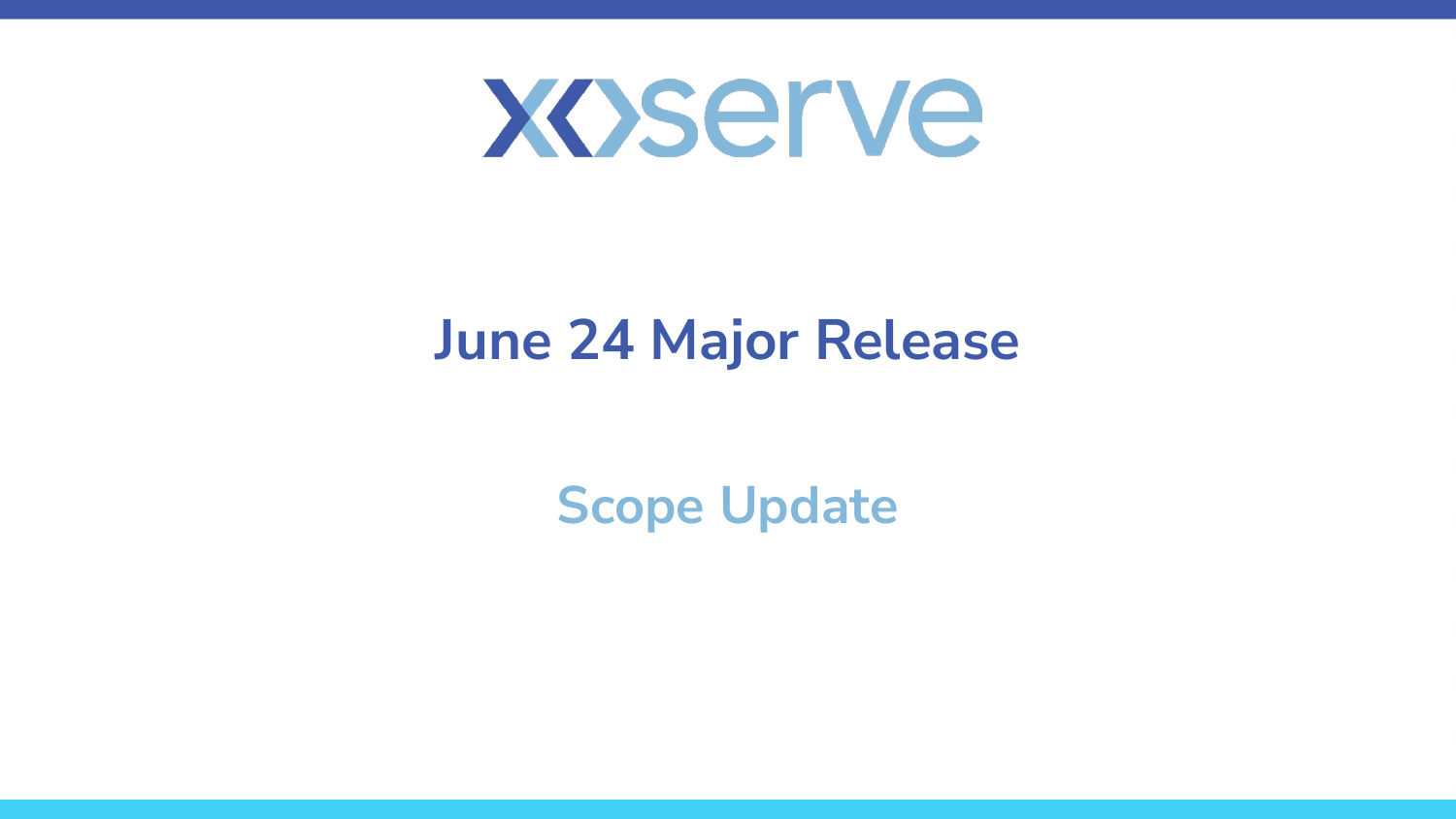

# June 24 Major Release
Scope Update